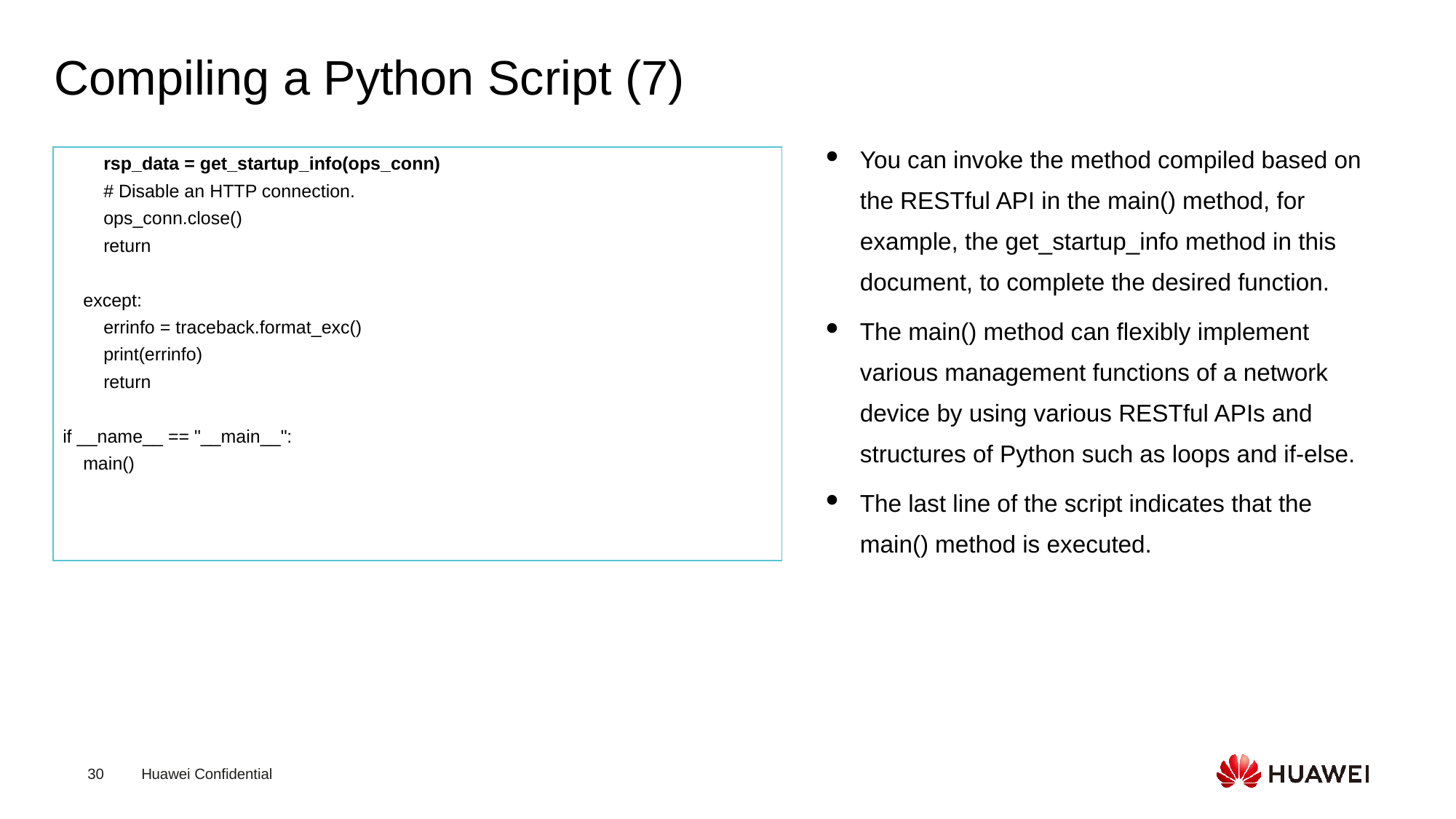

# Compiling a Python Script (7)
You can invoke the method compiled based on the RESTful API in the main() method, for example, the get_startup_info method in this document, to complete the desired function.
The main() method can flexibly implement various management functions of a network device by using various RESTful APIs and structures of Python such as loops and if-else.
The last line of the script indicates that the main() method is executed.
        rsp_data = get_startup_info(ops_conn)
        # Disable an HTTP connection.
        ops_conn.close()
        return

    except:
        errinfo = traceback.format_exc()
        print(errinfo)
        return

if __name__ == "__main__":
    main()